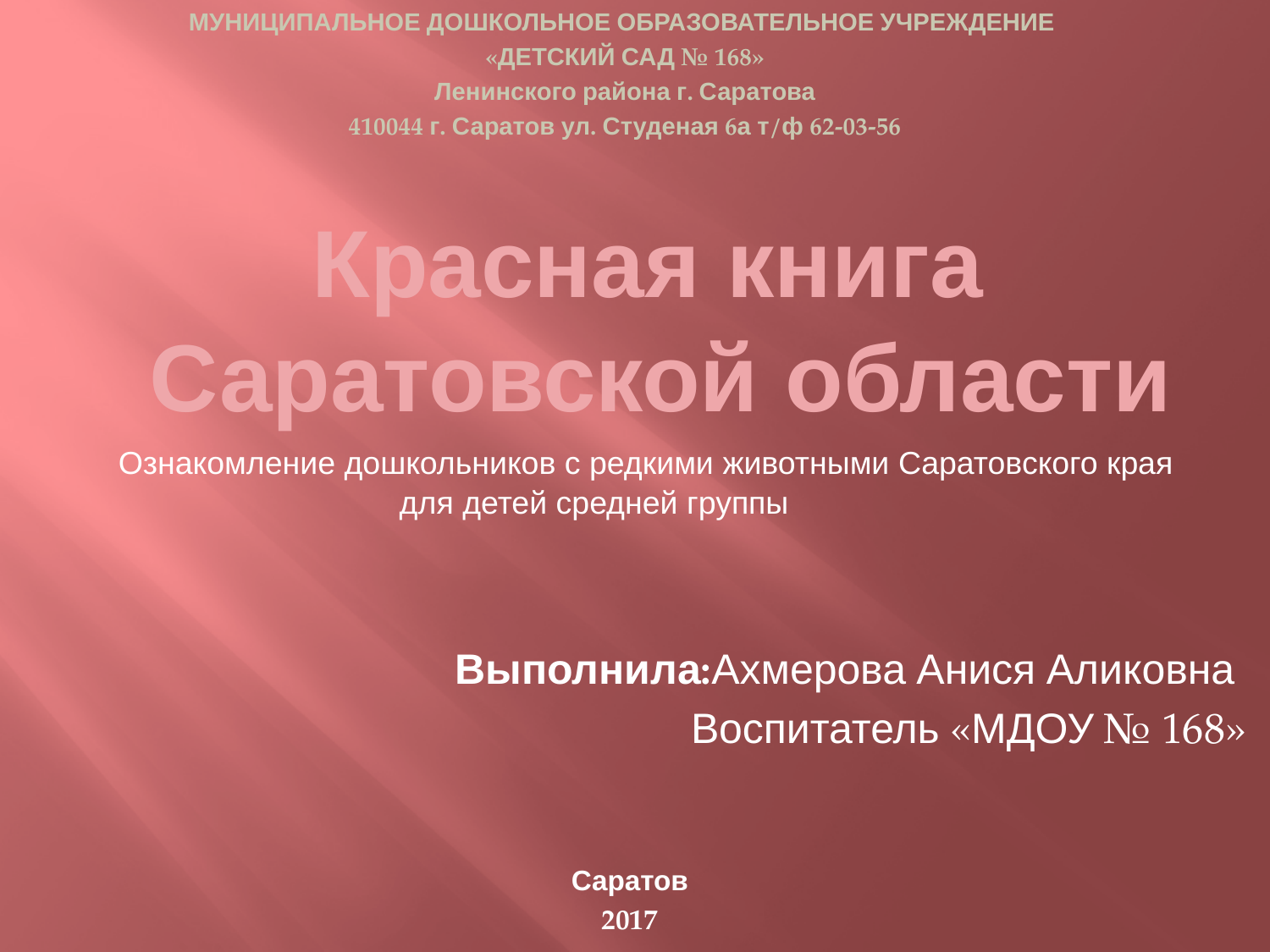

МУНИЦИПАЛЬНОЕ ДОШКОЛЬНОЕ ОБРАЗОВАТЕЛЬНОЕ УЧРЕЖДЕНИЕ
«ДЕТСКИЙ САД № 168»
Ленинского района г. Саратова
410044 г. Саратов ул. Студеная 6а т/ф 62-03-56
Красная книга
 Саратовской области
Ознакомление дошкольников с редкими животными Саратовского края

для детей средней группы

Выполнила:Ахмерова Анися Аликовна
Воспитатель «МДОУ № 168»

Саратов
2017